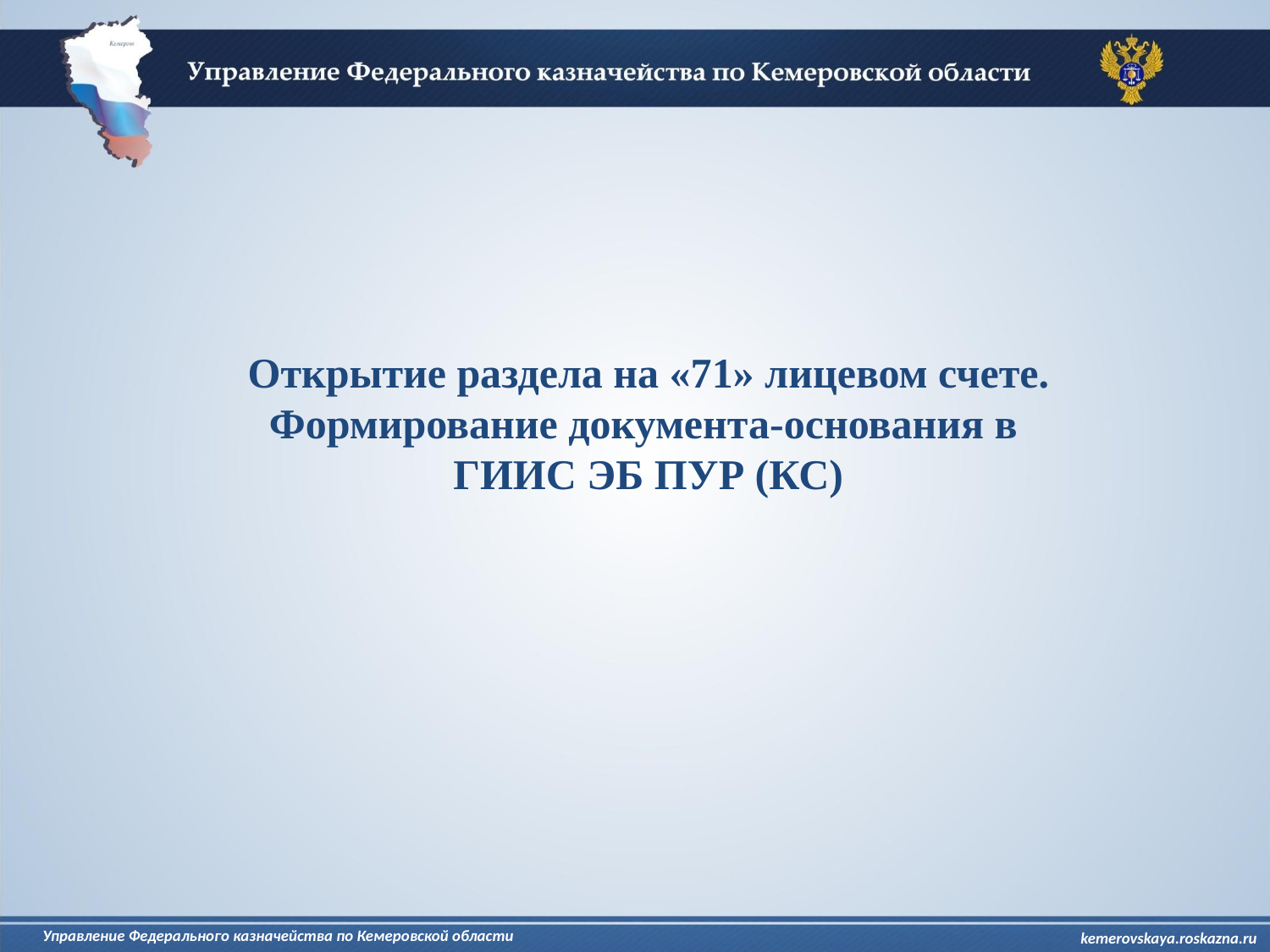

Открытие раздела на «71» лицевом счете.
Формирование документа-основания в
ГИИС ЭБ ПУР (КС)

kemerovskaya.roskazna.ru
Управление Федерального казначейства по Кемеровской области